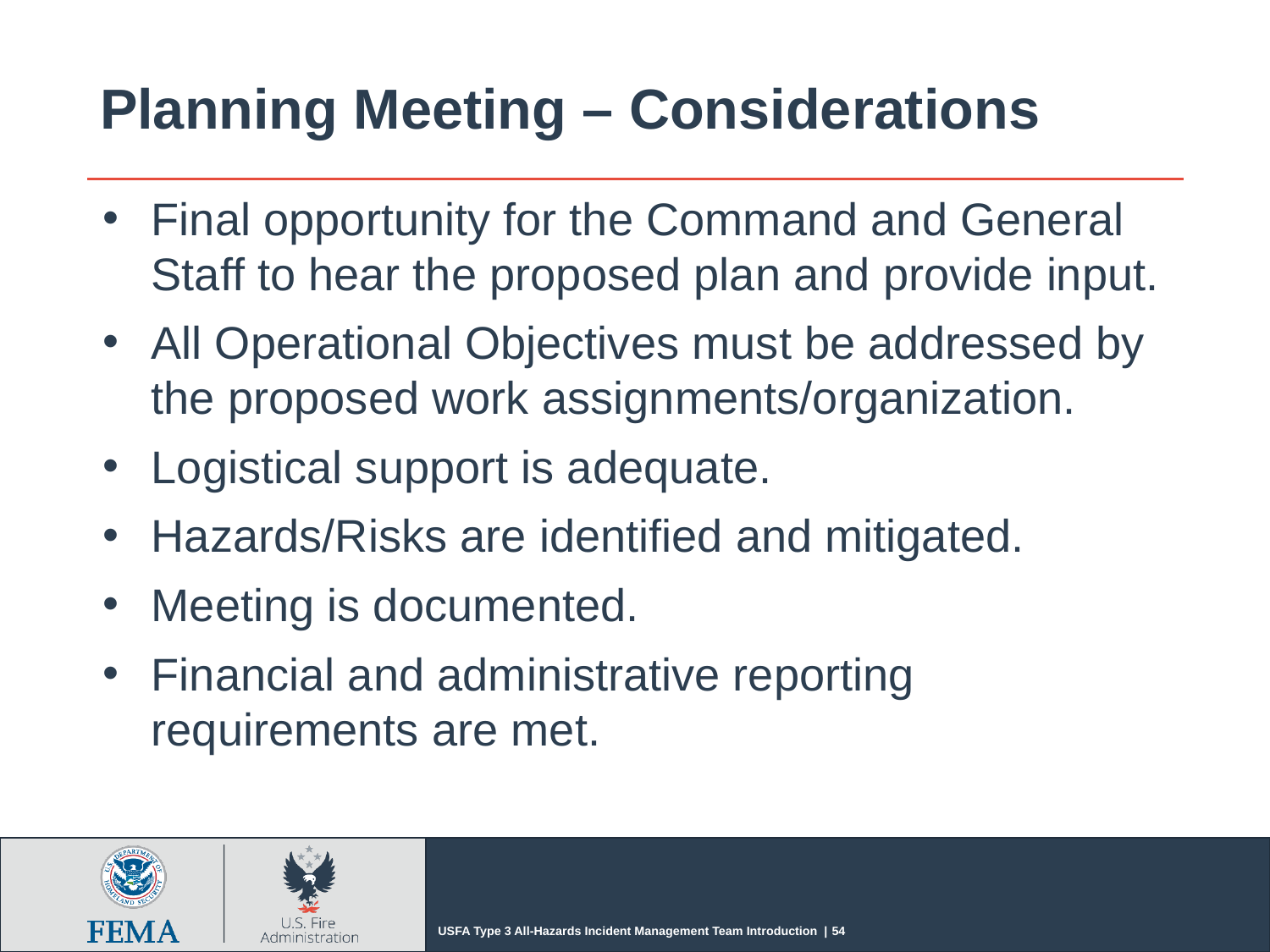

# Planning Meeting – Considerations
Final opportunity for the Command and General Staff to hear the proposed plan and provide input.
All Operational Objectives must be addressed by the proposed work assignments/organization.
Logistical support is adequate.
Hazards/Risks are identified and mitigated.
Meeting is documented.
Financial and administrative reporting requirements are met.

USFA Type 3 All-Hazards Incident Management Team Introduction  | 54